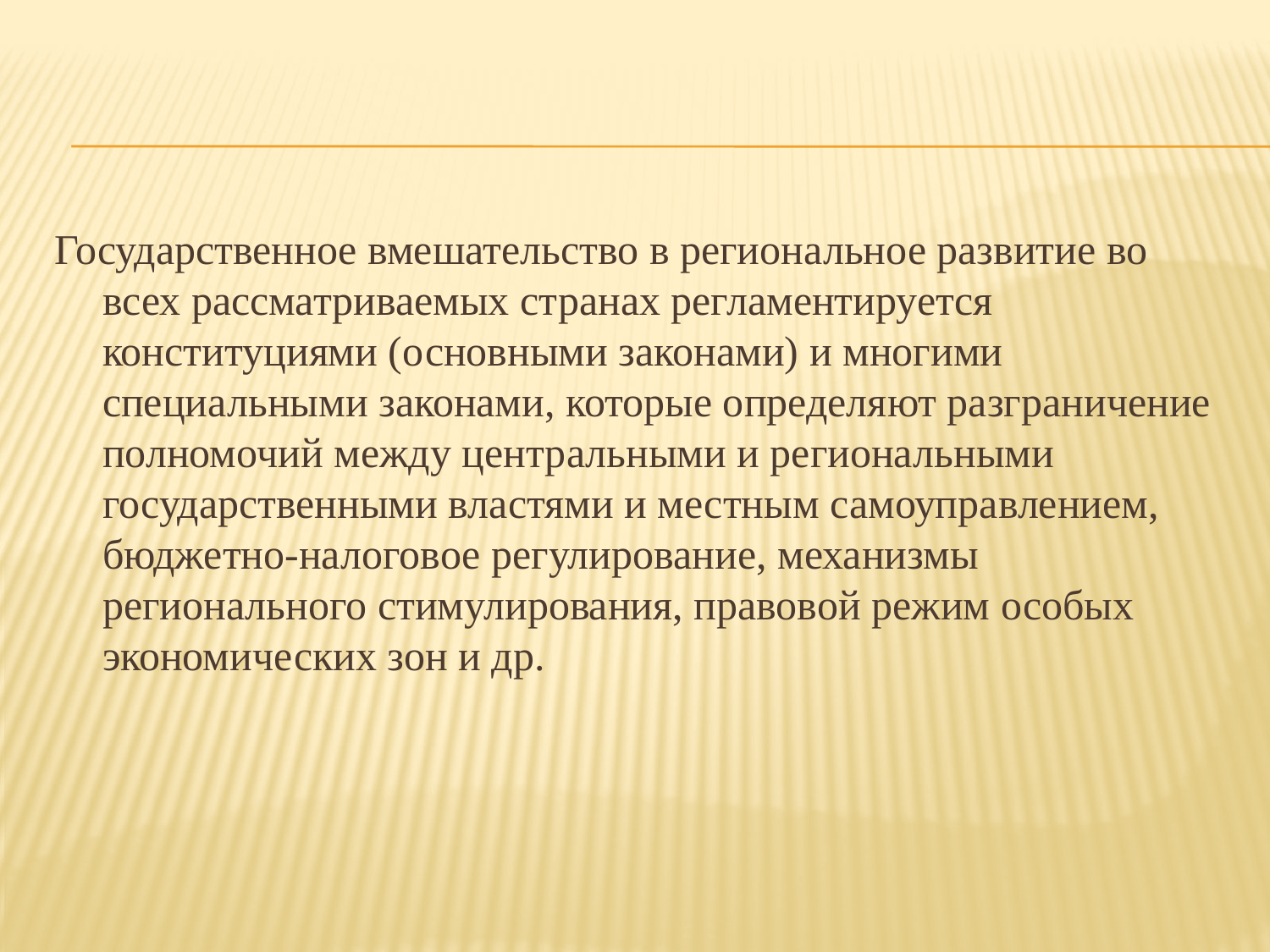

Государственное вмешательство в региональное развитие во всех рассматриваемых странах регламентируется конституциями (основными законами) и многими специальными законами, которые определяют разграничение полномочий между центральными и региональными государственными властями и местным самоуправлением, бюджетно-налоговое регулирование, механизмы регионального стимулирования, правовой режим особых экономических зон и др.